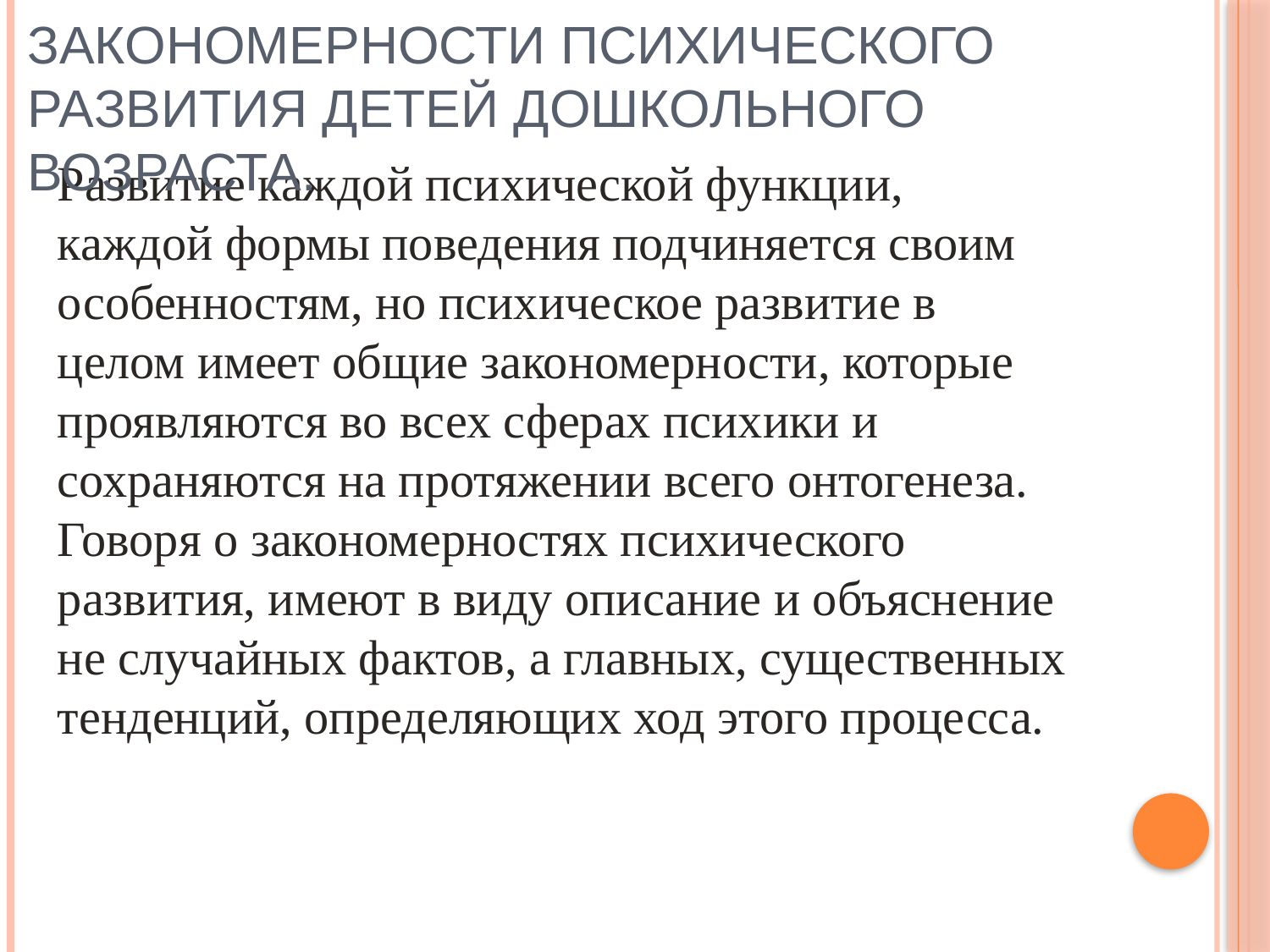

Закономерности психического развития детей дошкольного возраста.
Развитие каждой психической функции, каждой формы поведения подчиняется своим особенностям, но психическое развитие в целом имеет общие закономерности, которые проявляются во всех сферах психики и сохраняются на протяжении всего онтогенеза. Говоря о закономерностях психического развития, имеют в виду описание и объяснение не случайных фактов, а главных, существенных тенденций, определяющих ход этого процесса.